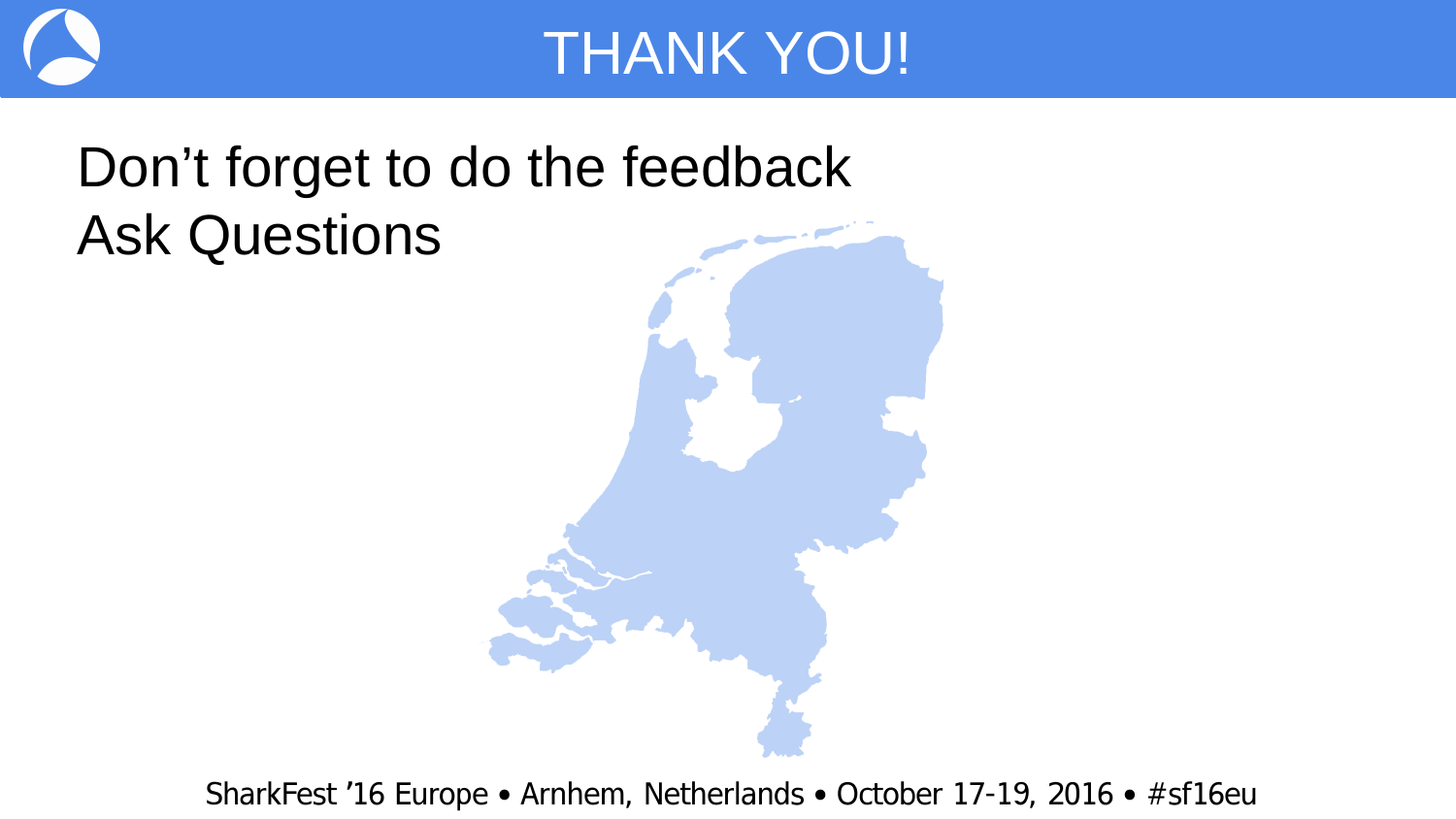

THANK YOU!
Don’t forget to do the feedback
Ask Questions